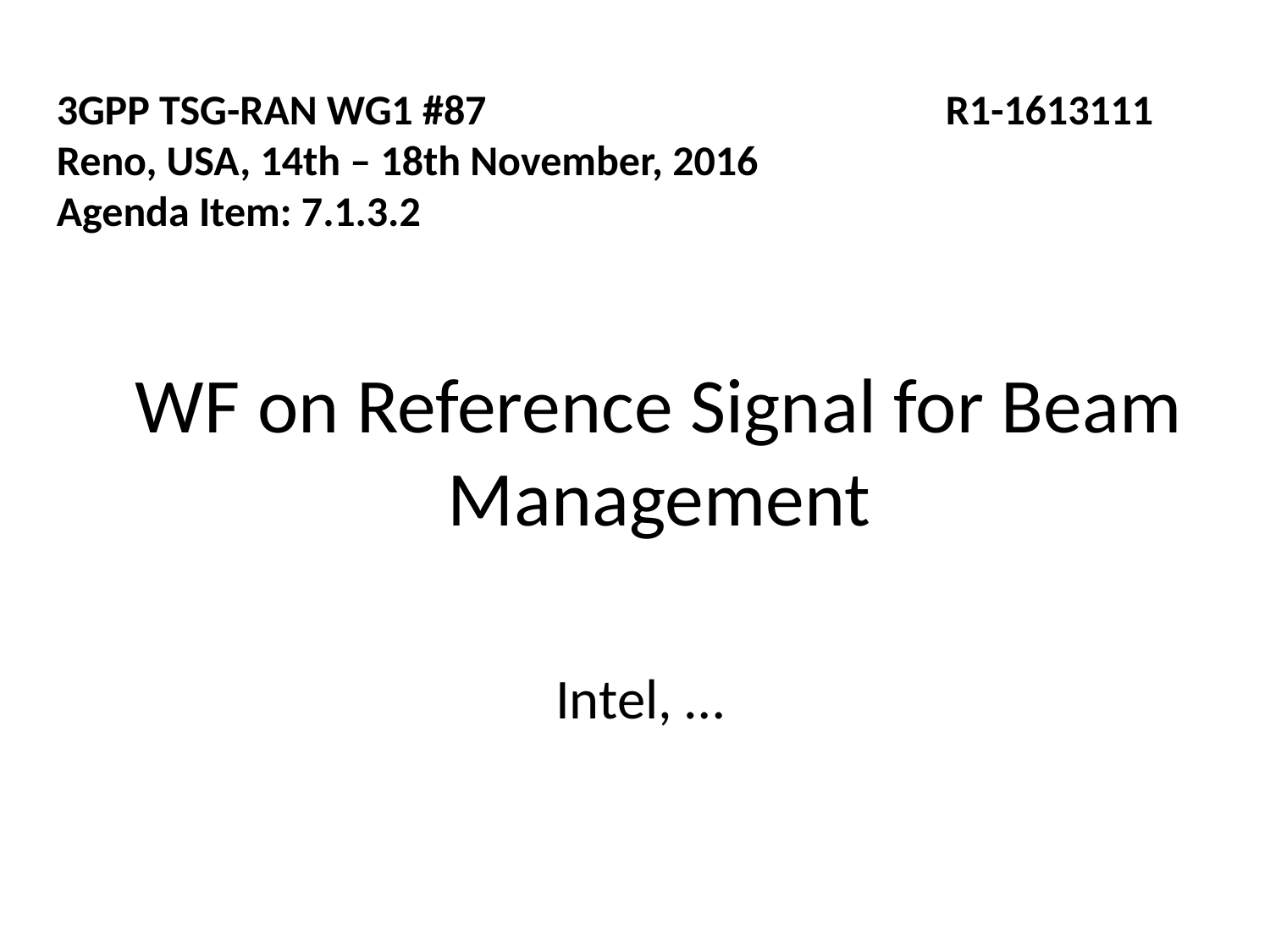

3GPP TSG-RAN WG1 #87			        	R1-1613111 Reno, USA, 14th – 18th November, 2016
Agenda Item: 7.1.3.2
# WF on Reference Signal for Beam Management
Intel, …